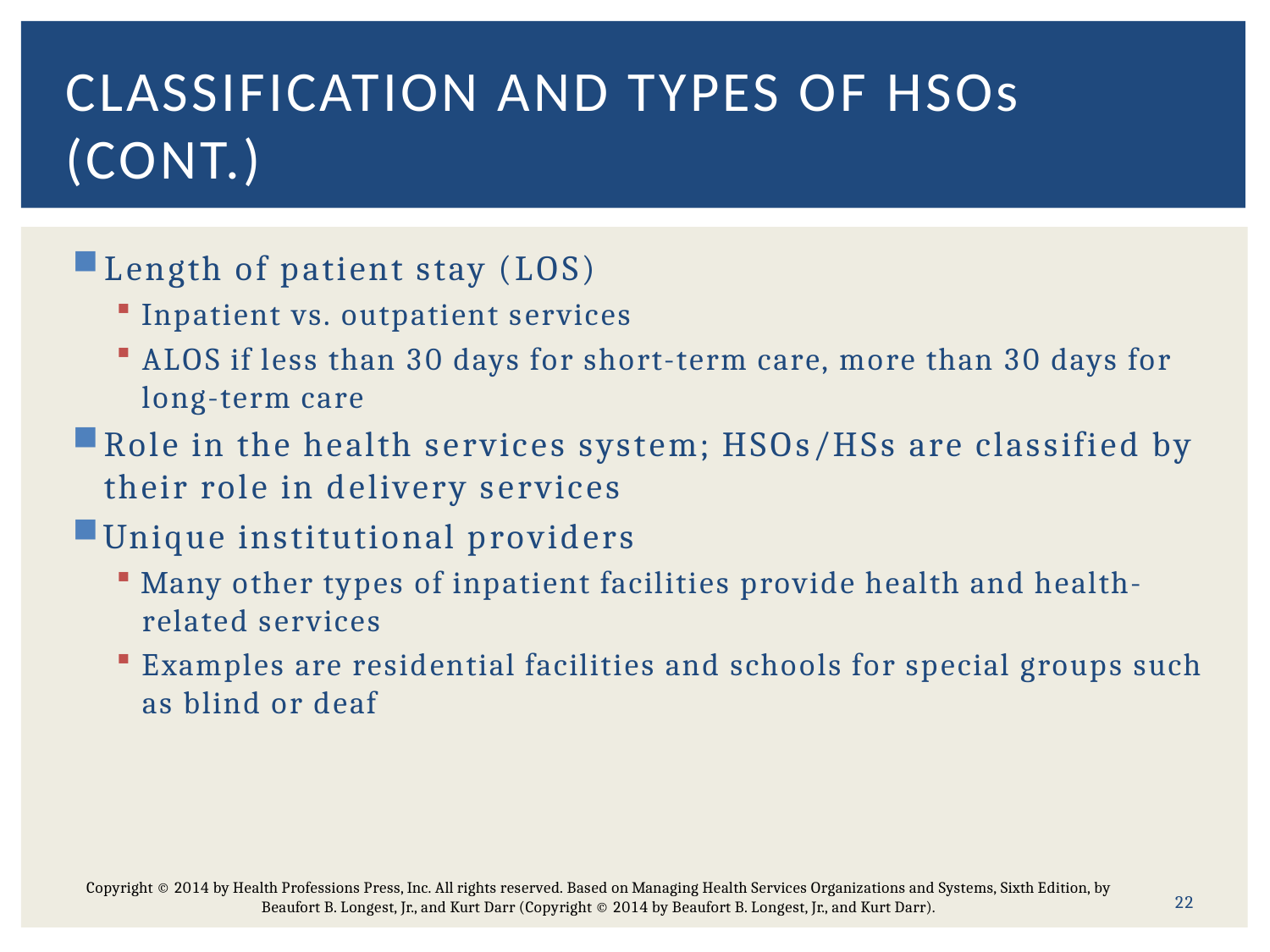

# Classification and Types of HSOs (CONT.)
Length of patient stay (LOS)
Inpatient vs. outpatient services
ALOS if less than 30 days for short-term care, more than 30 days for long-term care
Role in the health services system; HSOs/HSs are classified by their role in delivery services
Unique institutional providers
Many other types of inpatient facilities provide health and health-related services
Examples are residential facilities and schools for special groups such as blind or deaf

Copyright © 2014 by Health Professions Press, Inc. All rights reserved. Based on Managing Health Services Organizations and Systems, Sixth Edition, by Beaufort B. Longest, Jr., and Kurt Darr (Copyright © 2014 by Beaufort B. Longest, Jr., and Kurt Darr).
22